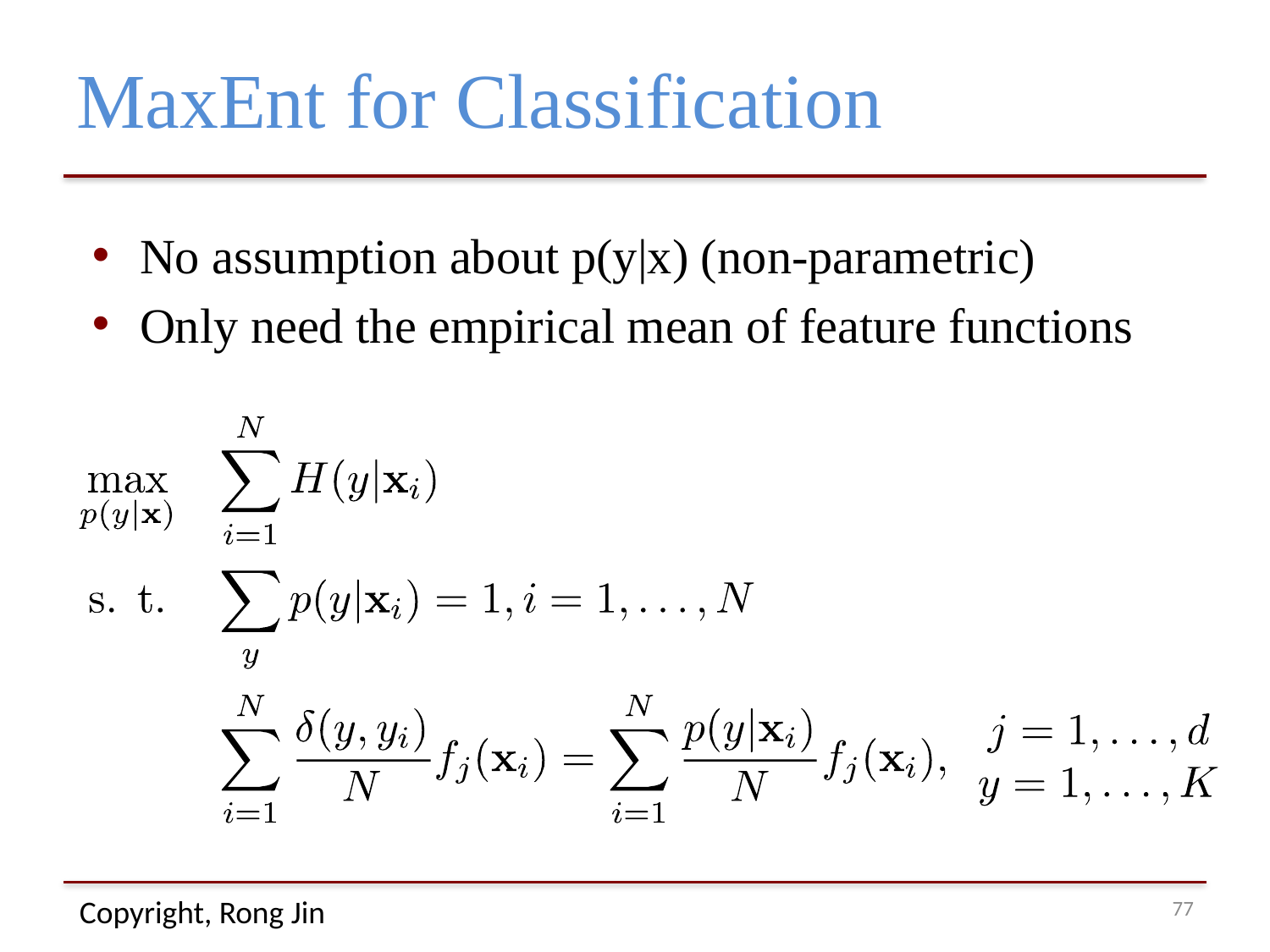

# MaxEnt for Classification
No assumption about p(y|x) (non-parametric)
Only need the empirical mean of feature functions

77
Copyright, Rong Jin